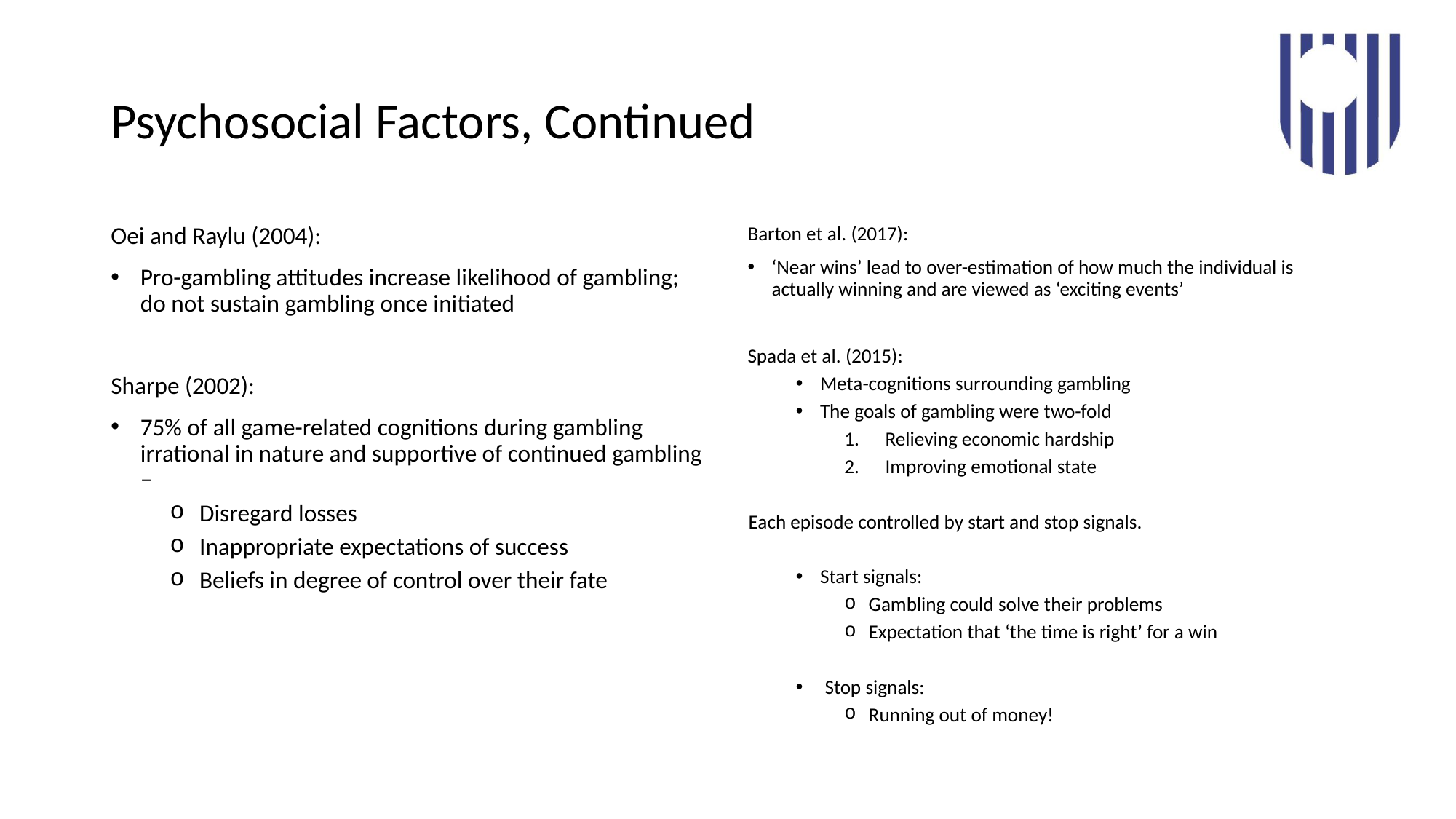

# Psychosocial Factors, Continued
Barton et al. (2017):
‘Near wins’ lead to over-estimation of how much the individual is actually winning and are viewed as ‘exciting events’

Spada et al. (2015):
Meta-cognitions surrounding gambling
The goals of gambling were two-fold
 Relieving economic hardship
 Improving emotional state

Each episode controlled by start and stop signals.

Start signals:
Gambling could solve their problems
Expectation that ‘the time is right’ for a win

 Stop signals:
Running out of money!
Oei and Raylu (2004):
Pro-gambling attitudes increase likelihood of gambling; do not sustain gambling once initiated

Sharpe (2002):
75% of all game-related cognitions during gambling irrational in nature and supportive of continued gambling –
Disregard losses
Inappropriate expectations of success
Beliefs in degree of control over their fate